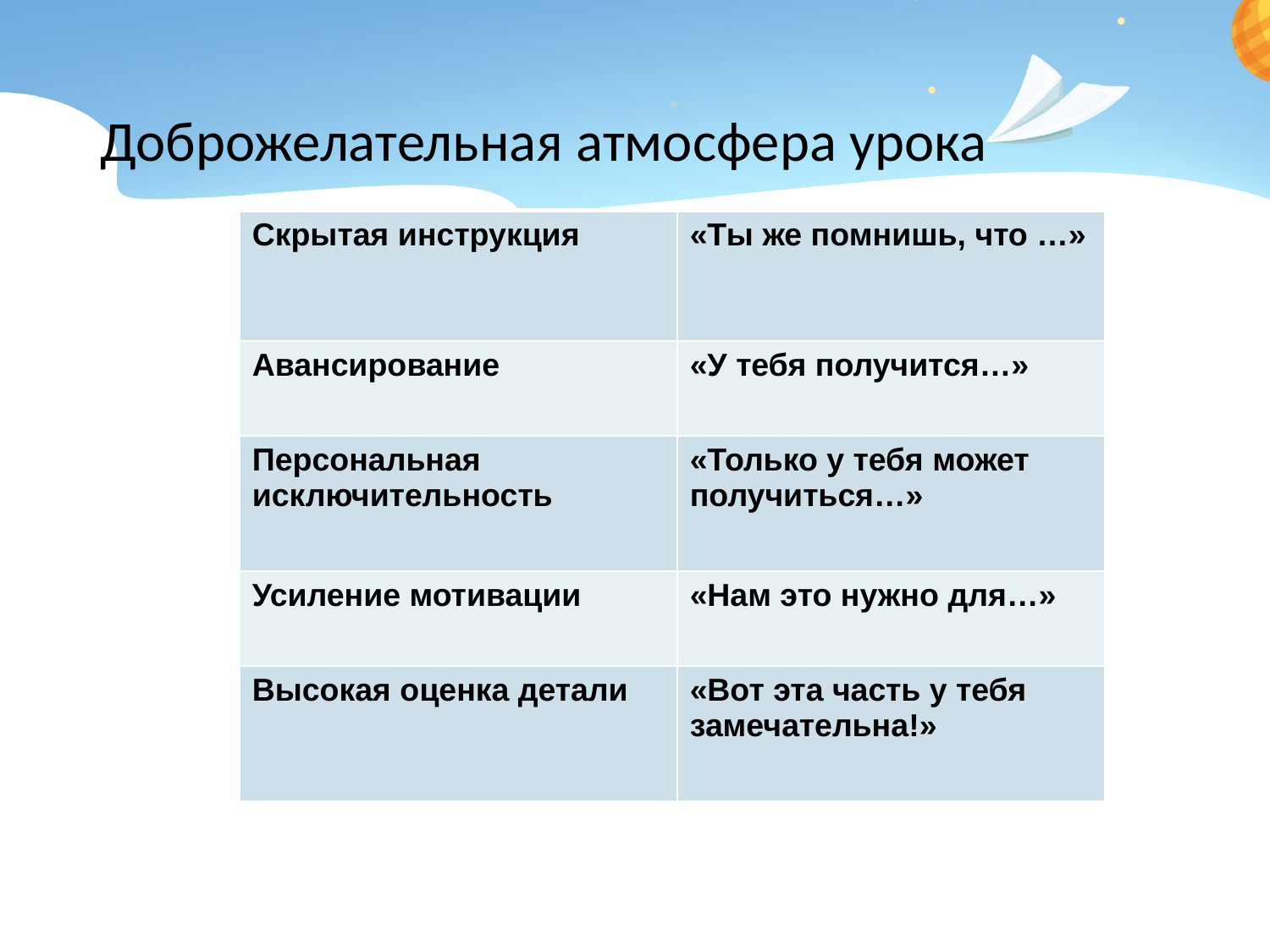

# Доброжелательная атмосфера урока
| Скрытая инструкция | «Ты же помнишь, что …» |
| --- | --- |
| Авансирование | «У тебя получится…» |
| Персональная исключительность | «Только у тебя может получиться…» |
| Усиление мотивации | «Нам это нужно для…» |
| Высокая оценка детали | «Вот эта часть у тебя замечательна!» |